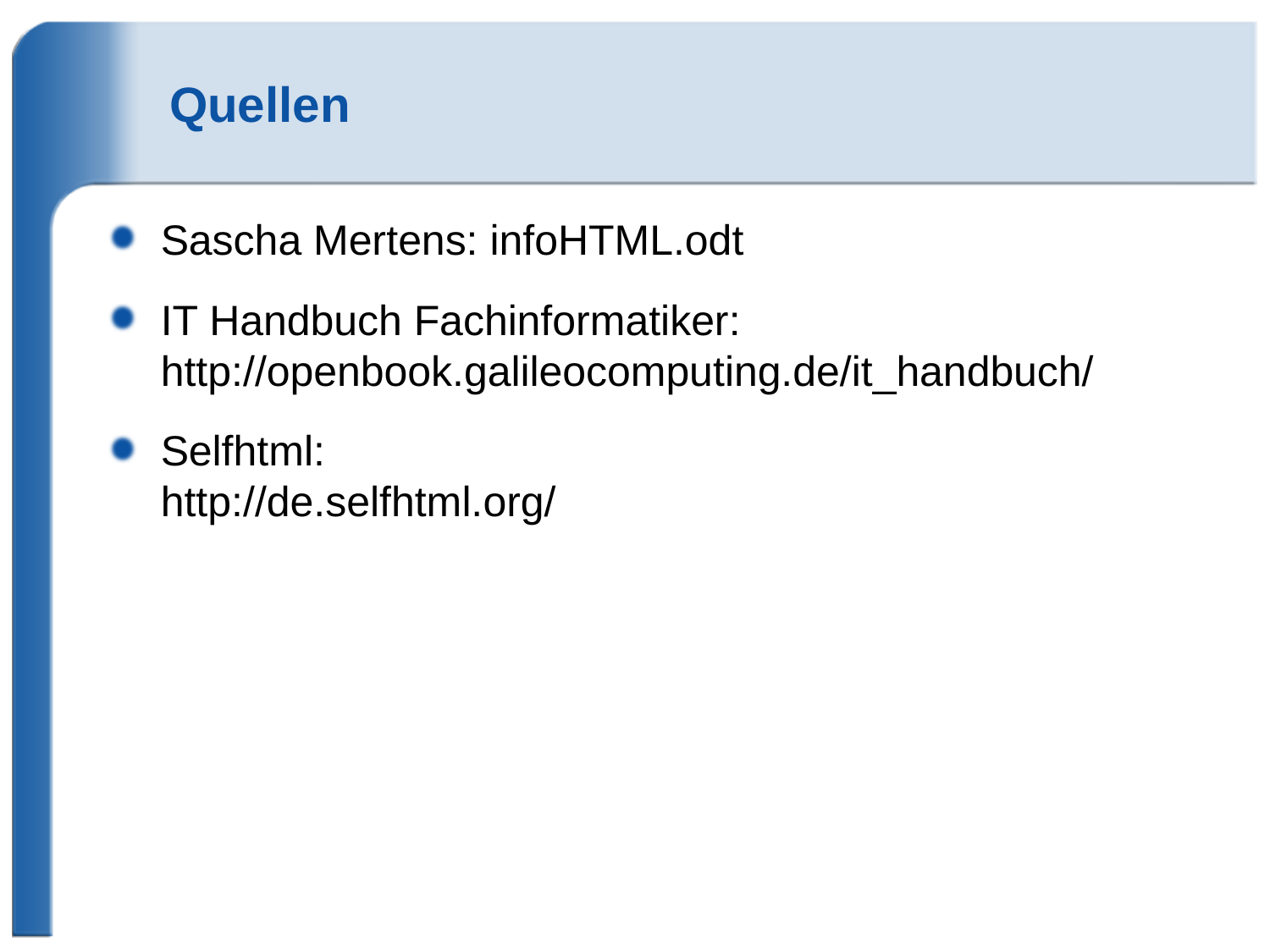

# Quellen
Sascha Mertens: infoHTML.odt
IT Handbuch Fachinformatiker:
http://openbook.galileocomputing.de/it_handbuch/
Selfhtml:
http://de.selfhtml.org/